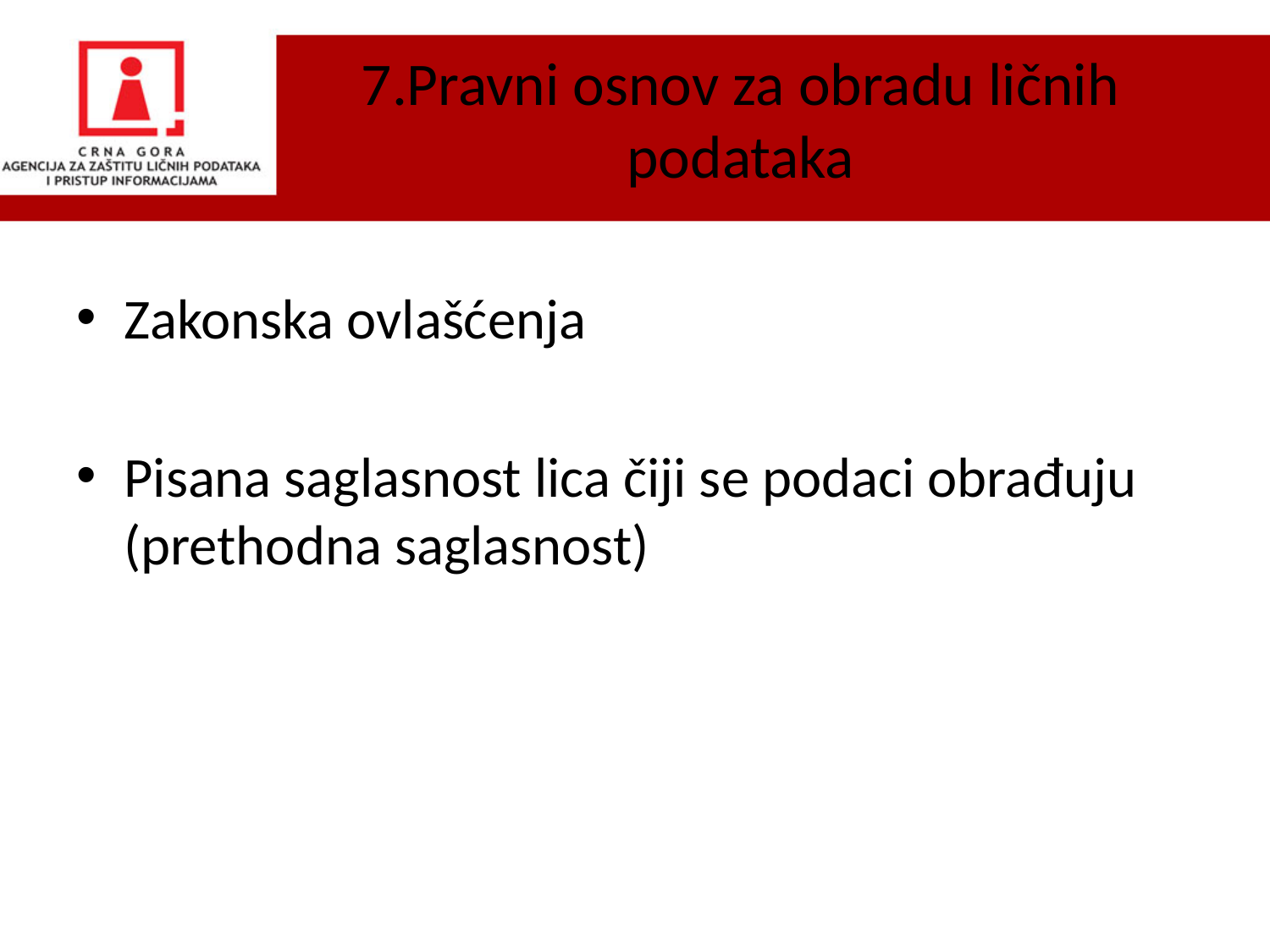

# 7.Pravni osnov za obradu ličnih podataka
Zakonska ovlašćenja

Pisana saglasnost lica čiji se podaci obrađuju (prethodna saglasnost)